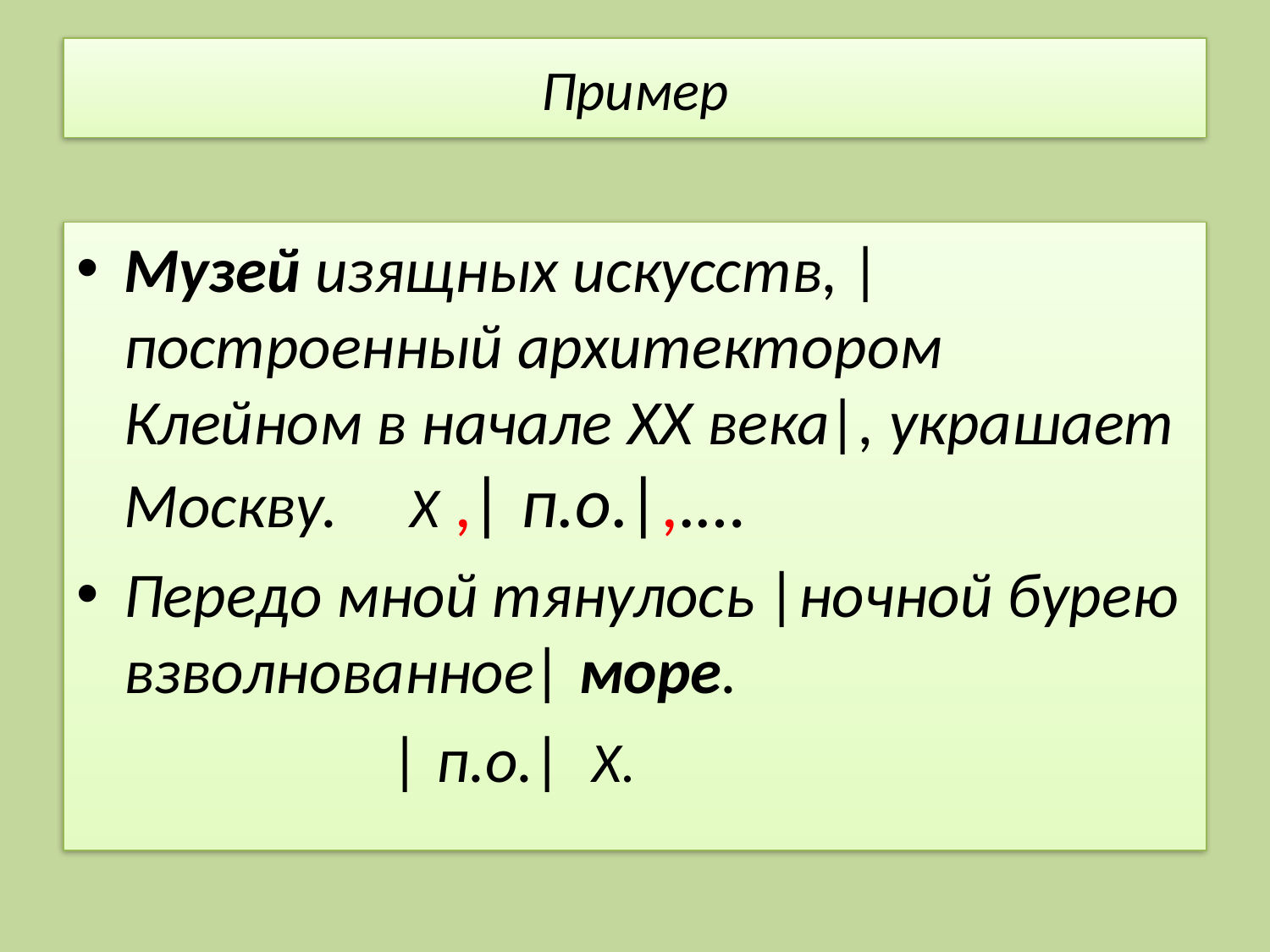

# Пример
Музей изящных искусств, |построенный архитектором Клейном в начале XX века|, украшает Москву.     X ,| п.о.|,.…
Передо мной тянулось |ночной бурею взволнованное| море.
                      | п.о.|  X.